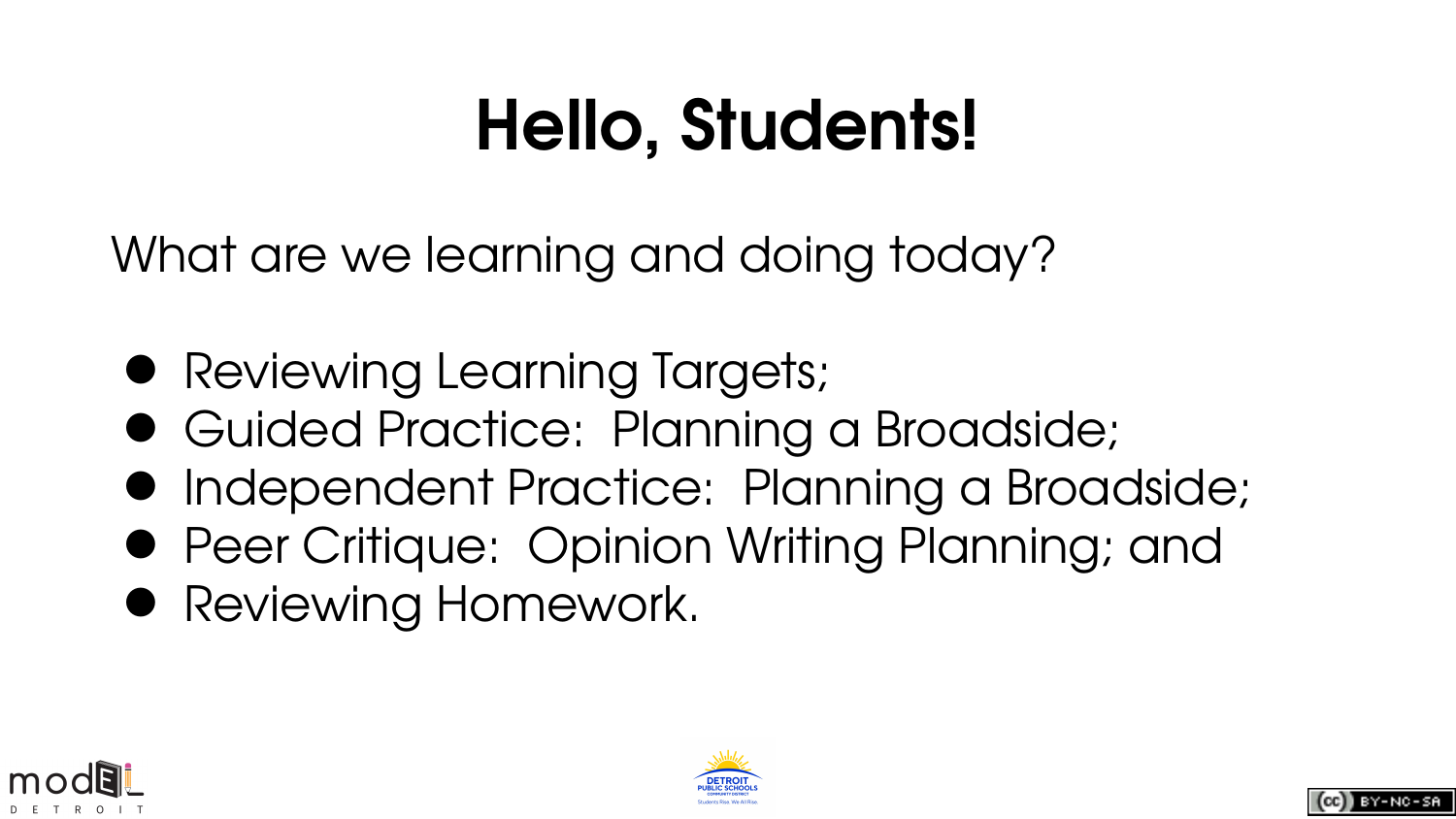

# Hello, Students!
What are we learning and doing today?

Reviewing Learning Targets;
Guided Practice:  Planning a Broadside;
Independent Practice:  Planning a Broadside;
Peer Critique:  Opinion Writing Planning; and
Reviewing Homework.